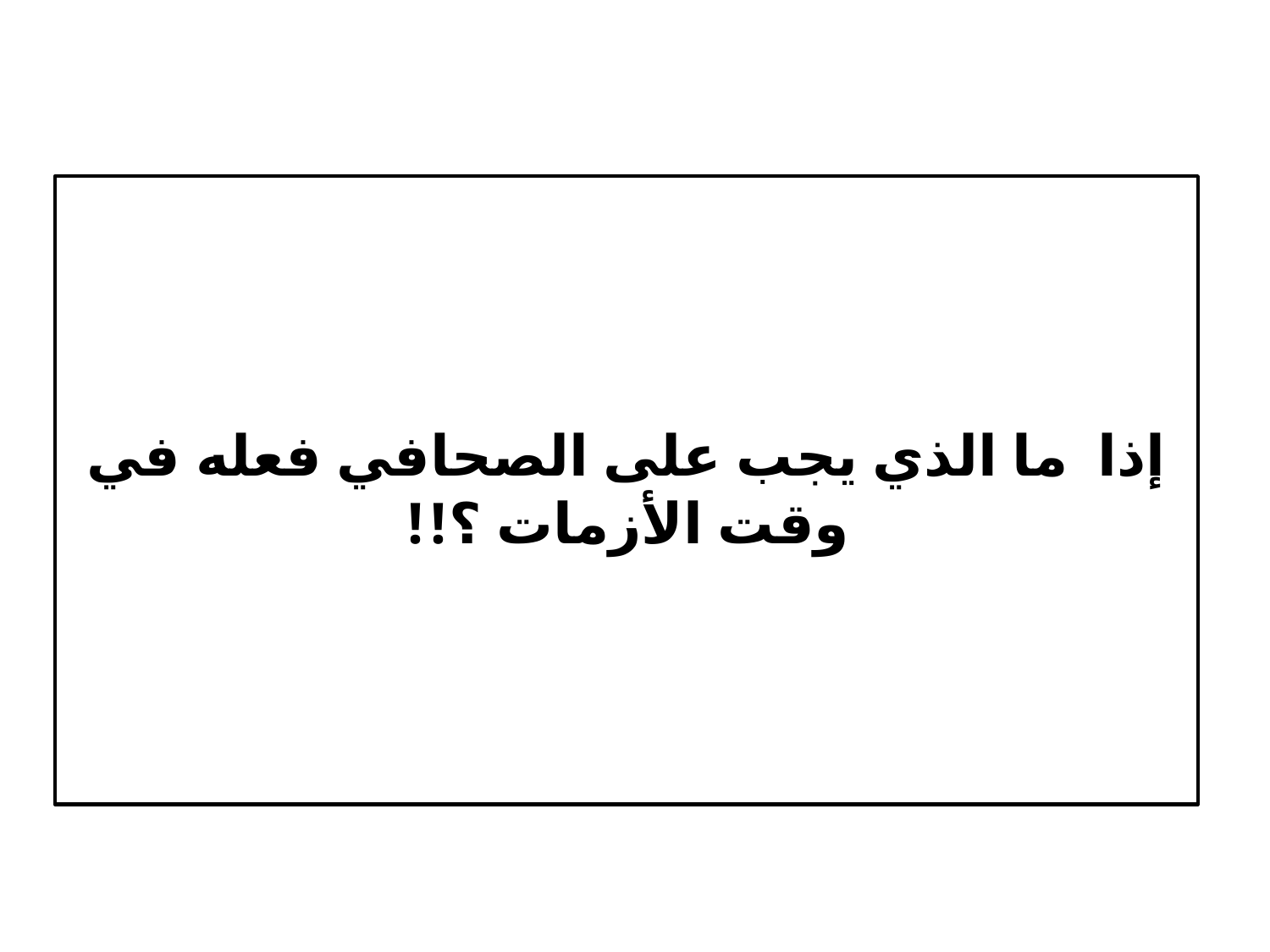

إذا  ما الذي يجب على الصحافي فعله في وقت الأزمات ؟!!